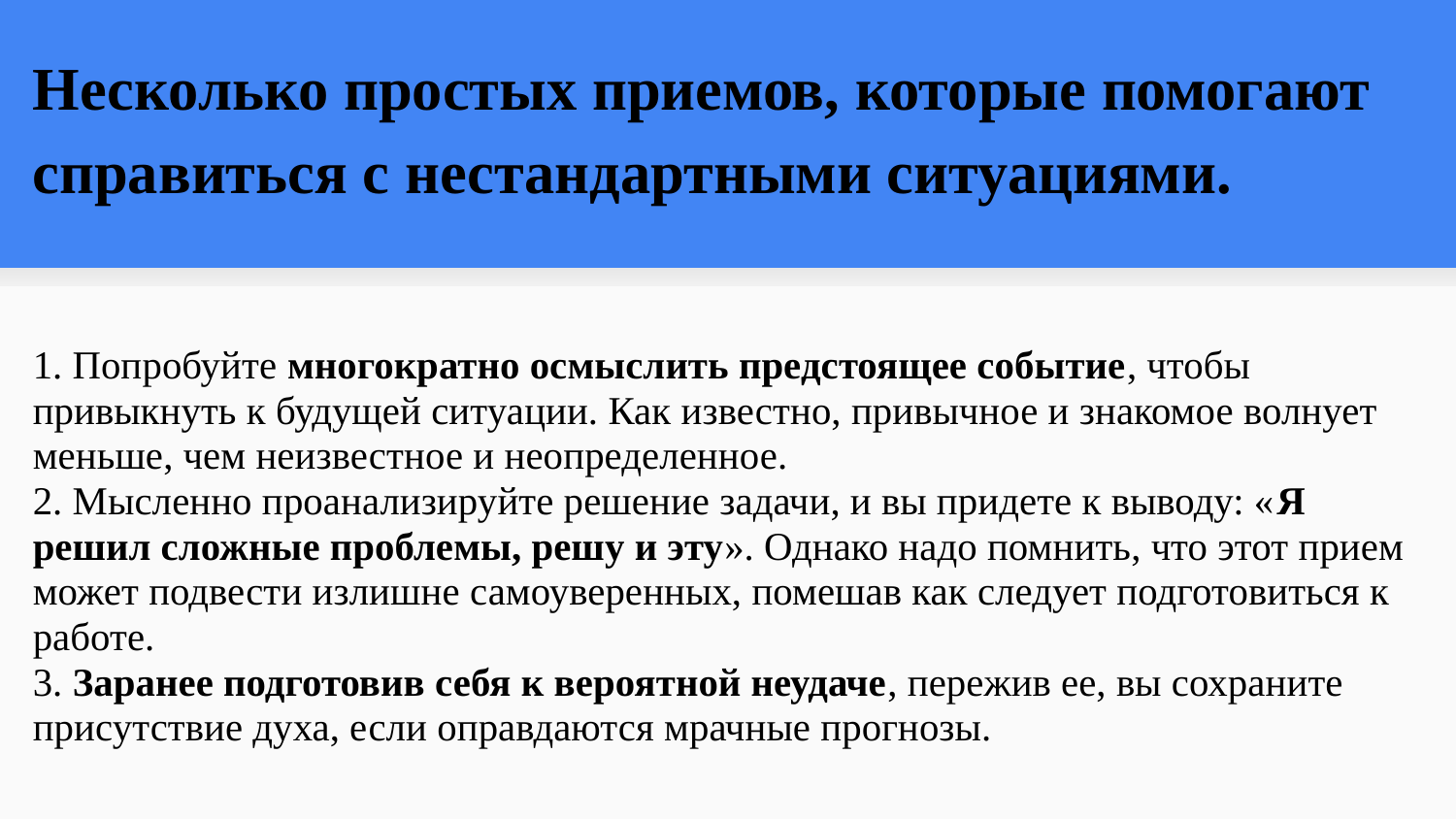

# Несколько простых приемов, которые помогают справиться с нестандартными ситуациями.

1. Попробуйте многократно осмыслить предстоящее событие, чтобы привыкнуть к будущей ситуации. Как известно, привычное и знакомое волнует меньше, чем неизвестное и неопределенное.
2. Мысленно проанализируйте решение задачи, и вы придете к выводу: «Я решил сложные проблемы, решу и эту». Однако надо помнить, что этот прием может подвести излишне самоуверенных, помешав как следует подготовиться к работе.
3. Заранее подготовив себя к вероятной неудаче, пережив ее, вы сохраните присутствие духа, если оправдаются мрачные прогнозы.